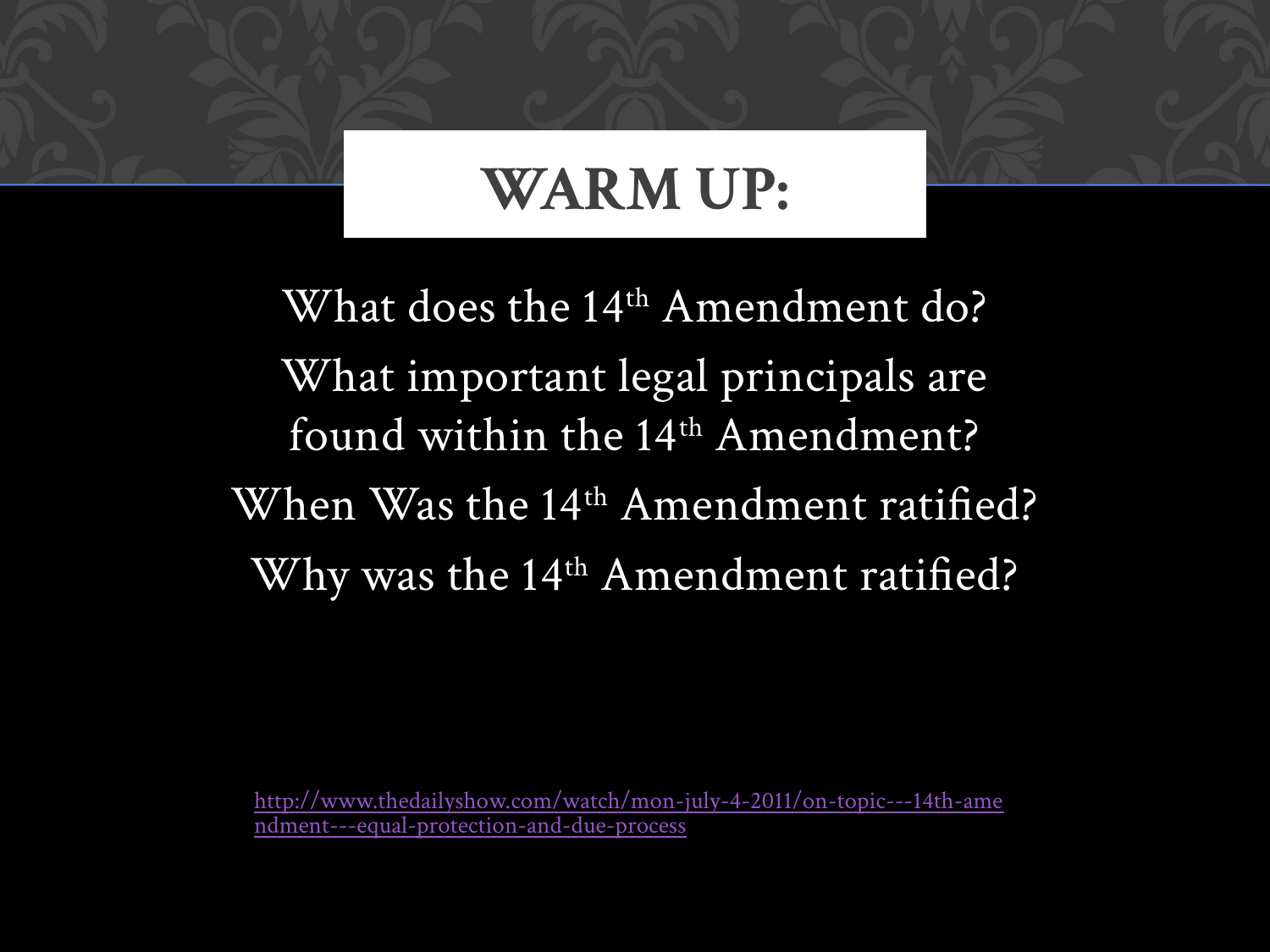

# Warm Up:
What does the 14th Amendment do?
What important legal principals are found within the 14th Amendment?
When Was the 14th Amendment ratified?
Why was the 14th Amendment ratified?

http://www.thedailyshow.com/watch/mon-july-4-2011/on-topic---14th-amendment---equal-protection-and-due-process